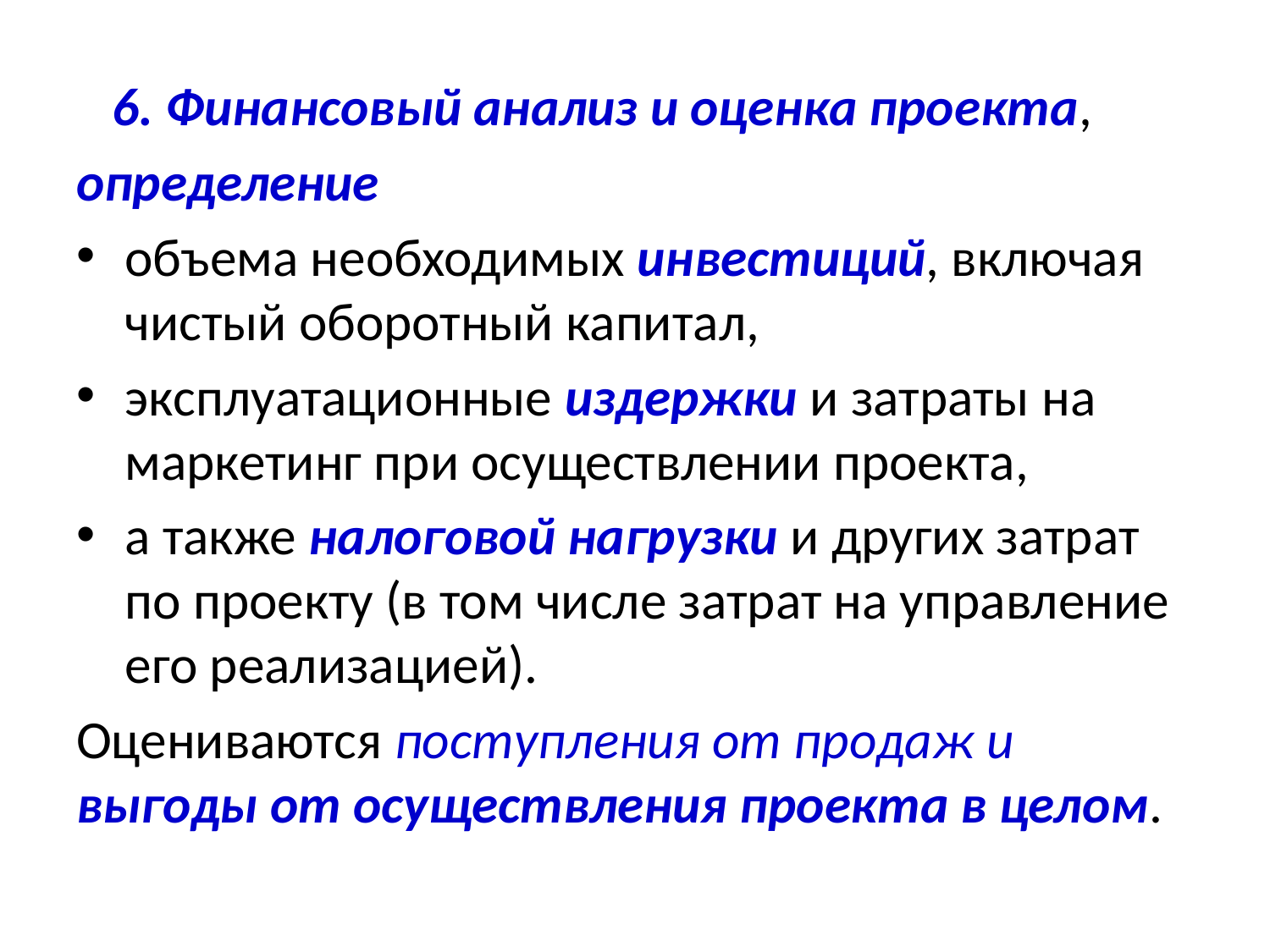

6. Финансовый анализ и оценка проекта,
определение
объема необходимых инвестиций, включая чистый оборотный капитал,
эксплуатационные издержки и затраты на маркетинг при осуществлении проекта,
а также налоговой нагрузки и других затрат по проекту (в том числе затрат на управление его реализацией).
Оцениваются поступления от продаж и выгоды от осуществления проекта в целом.